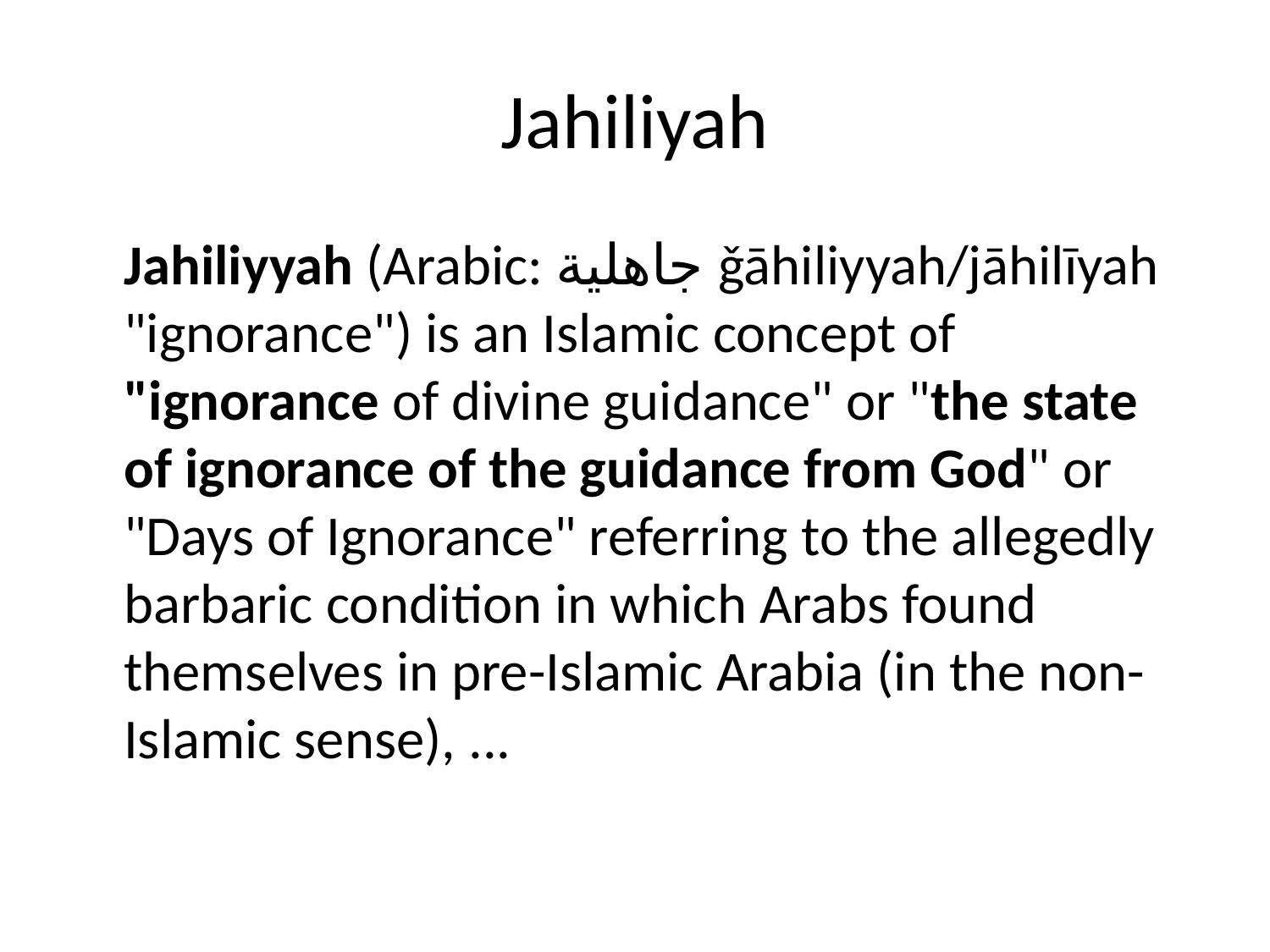

# Jahiliyah
	Jahiliyyah (Arabic: جاهلية ǧāhiliyyah/jāhilīyah "ignorance") is an Islamic concept of "ignorance of divine guidance" or "the state of ignorance of the guidance from God" or "Days of Ignorance" referring to the allegedly barbaric condition in which Arabs found themselves in pre-Islamic Arabia (in the non-Islamic sense), ...